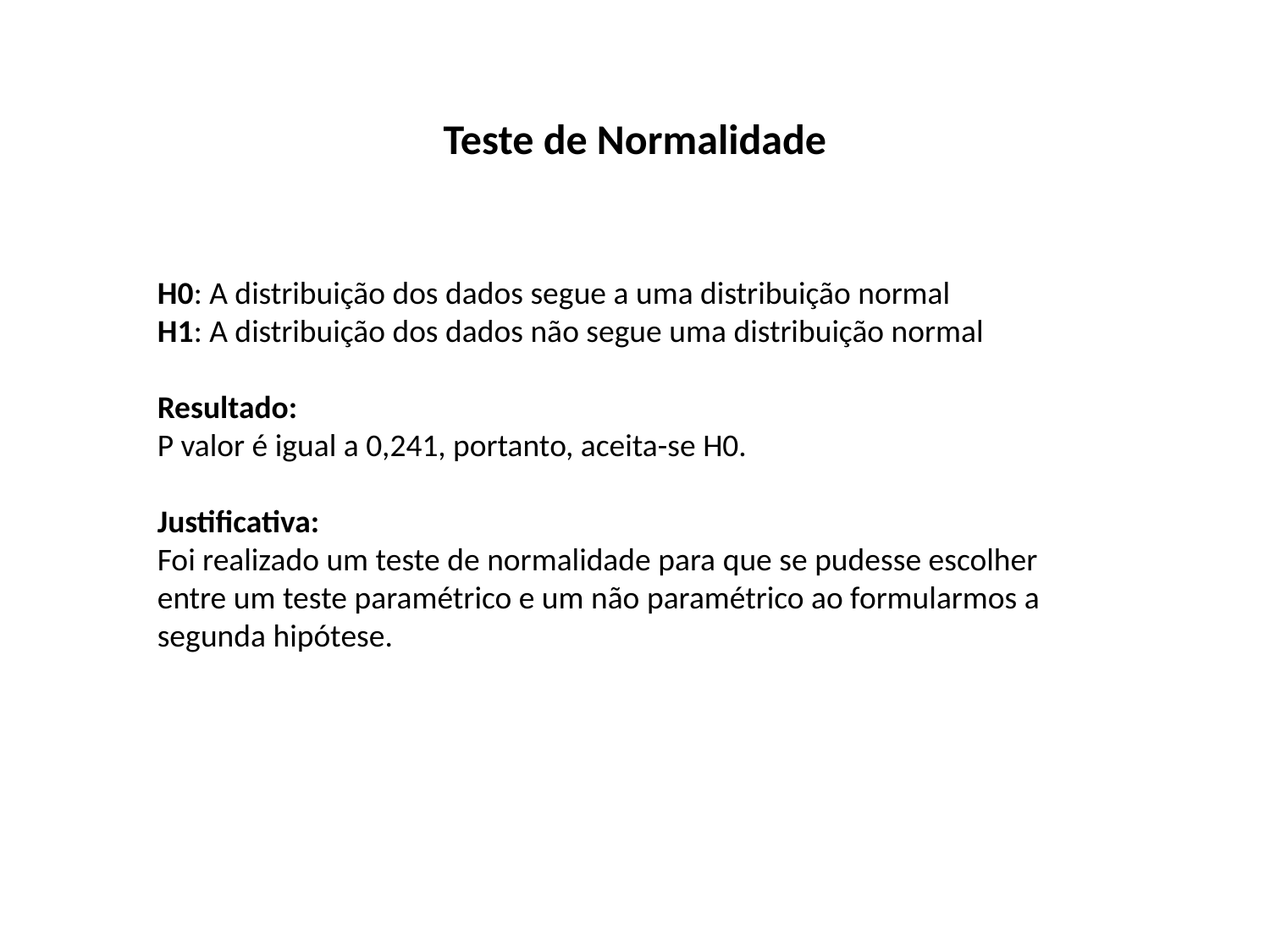

Teste de Normalidade
H0: A distribuição dos dados segue a uma distribuição normal
H1: A distribuição dos dados não segue uma distribuição normal

Resultado:
P valor é igual a 0,241, portanto, aceita-se H0.

Justificativa:
Foi realizado um teste de normalidade para que se pudesse escolher entre um teste paramétrico e um não paramétrico ao formularmos a segunda hipótese.